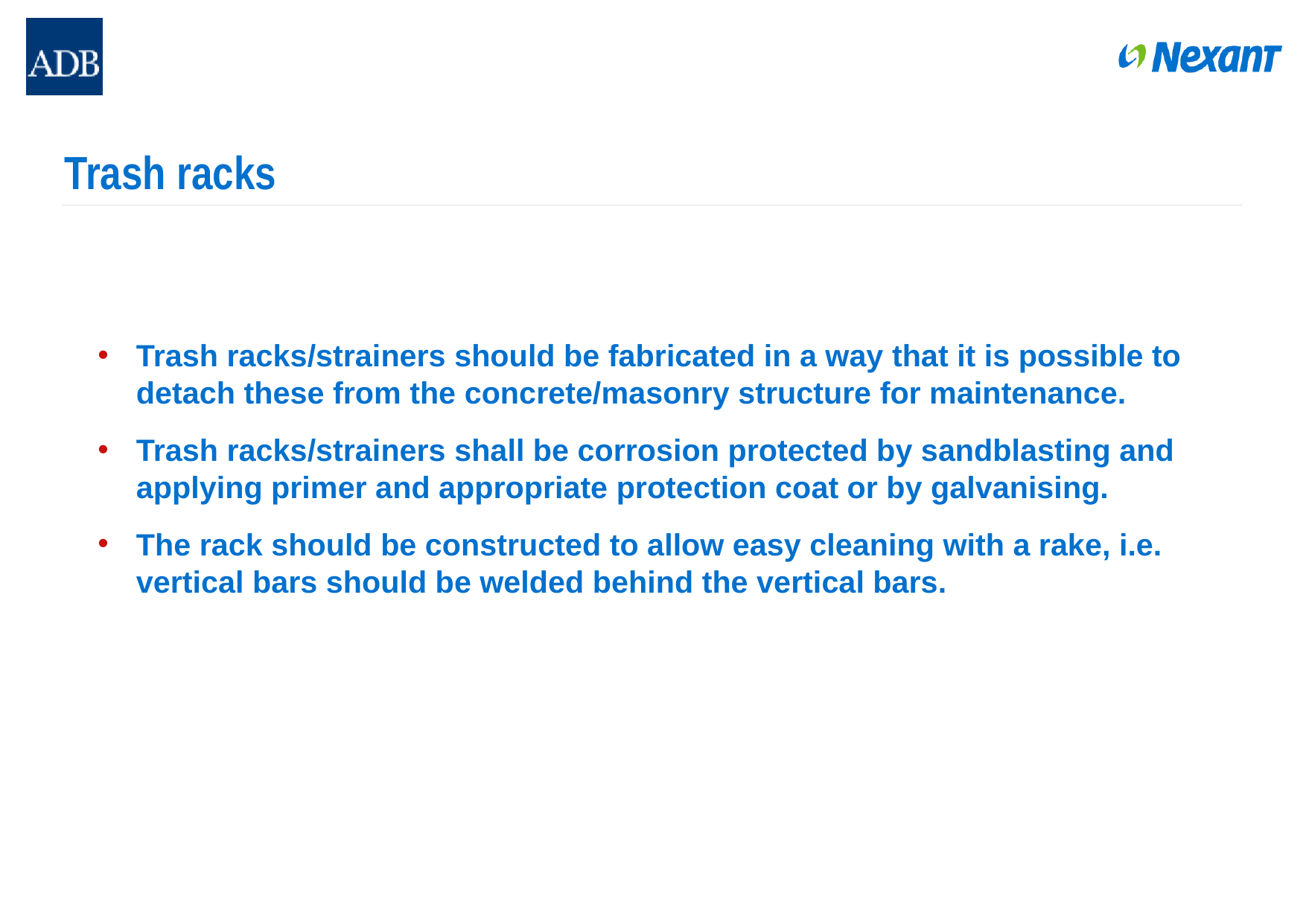

# Trash racks
Trash racks/strainers should be fabricated in a way that it is possible to detach these from the concrete/masonry structure for maintenance.
Trash racks/strainers shall be corrosion protected by sandblasting and applying primer and appropriate protection coat or by galvanising.
The rack should be constructed to allow easy cleaning with a rake, i.e. vertical bars should be welded behind the vertical bars.